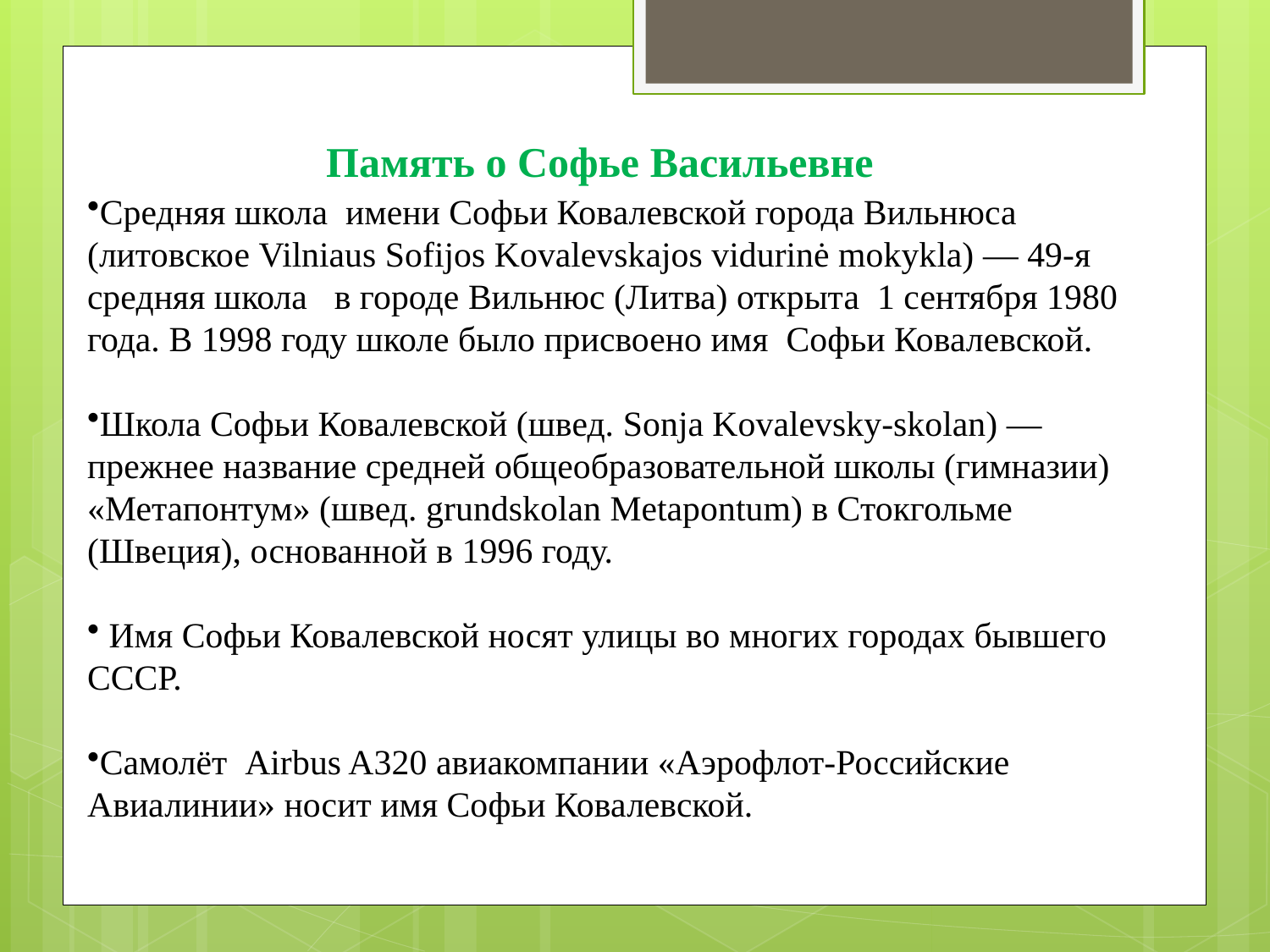

Память о Софье Васильевне
Средняя школа  имени Софьи Ковалевской города Вильнюса (литовское Vilniaus Sofijos Kovalevskajos vidurinė mokykla) — 49-я средняя школа   в городе Вильнюс (Литва) открыта  1 сентября 1980 года. В 1998 году школе было присвоено имя  Софьи Ковалевской.

Школа Софьи Ковалевской (швед. Sonja Kovalevsky-skolan) — прежнее название средней общеобразовательной школы (гимназии) «Метапонтум» (швед. grundskolan Metapontum) в Стокгольме (Швеция), основанной в 1996 году.

 Имя Софьи Ковалевской носят улицы во многих городах бывшего СССР.

Самолёт  Airbus A320 авиакомпании «Аэрофлот-Российские Авиалинии» носит имя Софьи Ковалевской.